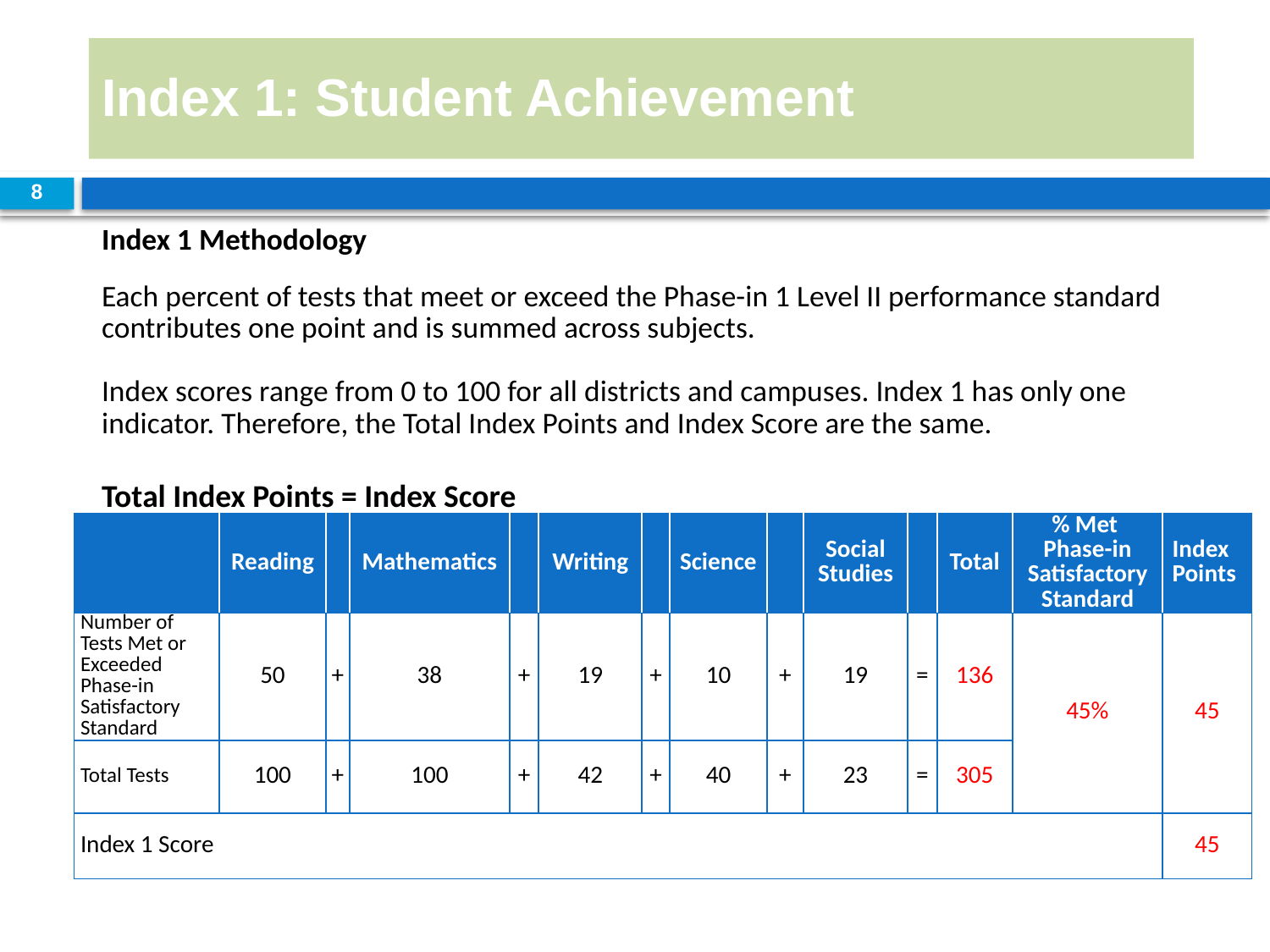

# Index 1: Student Achievement
8
Index 1 Methodology

Each percent of tests that meet or exceed the Phase-in 1 Level II performance standard contributes one point and is summed across subjects.
Index scores range from 0 to 100 for all districts and campuses. Index 1 has only one indicator. Therefore, the Total Index Points and Index Score are the same.

Total Index Points = Index Score

|  |  |  |  |  |  |  |  |  |  |  |  |  |  |
| --- | --- | --- | --- | --- | --- | --- | --- | --- | --- | --- | --- | --- | --- |
|  | Reading |  | Mathematics |  | Writing |  | Science |  | Social Studies |  | Total | % Met Phase-in Satisfactory Standard | Index Points |
| Number of Tests Met or Exceeded Phase-in Satisfactory Standard | 50 | + | 38 | + | 19 | + | 10 | + | 19 | = | 136 | 45% | 45 |
| Total Tests | 100 | + | 100 | + | 42 | + | 40 | + | 23 | = | 305 |  |  |
| Index 1 Score |  |  |  |  |  |  |  |  |  |  |  |  | 45 |